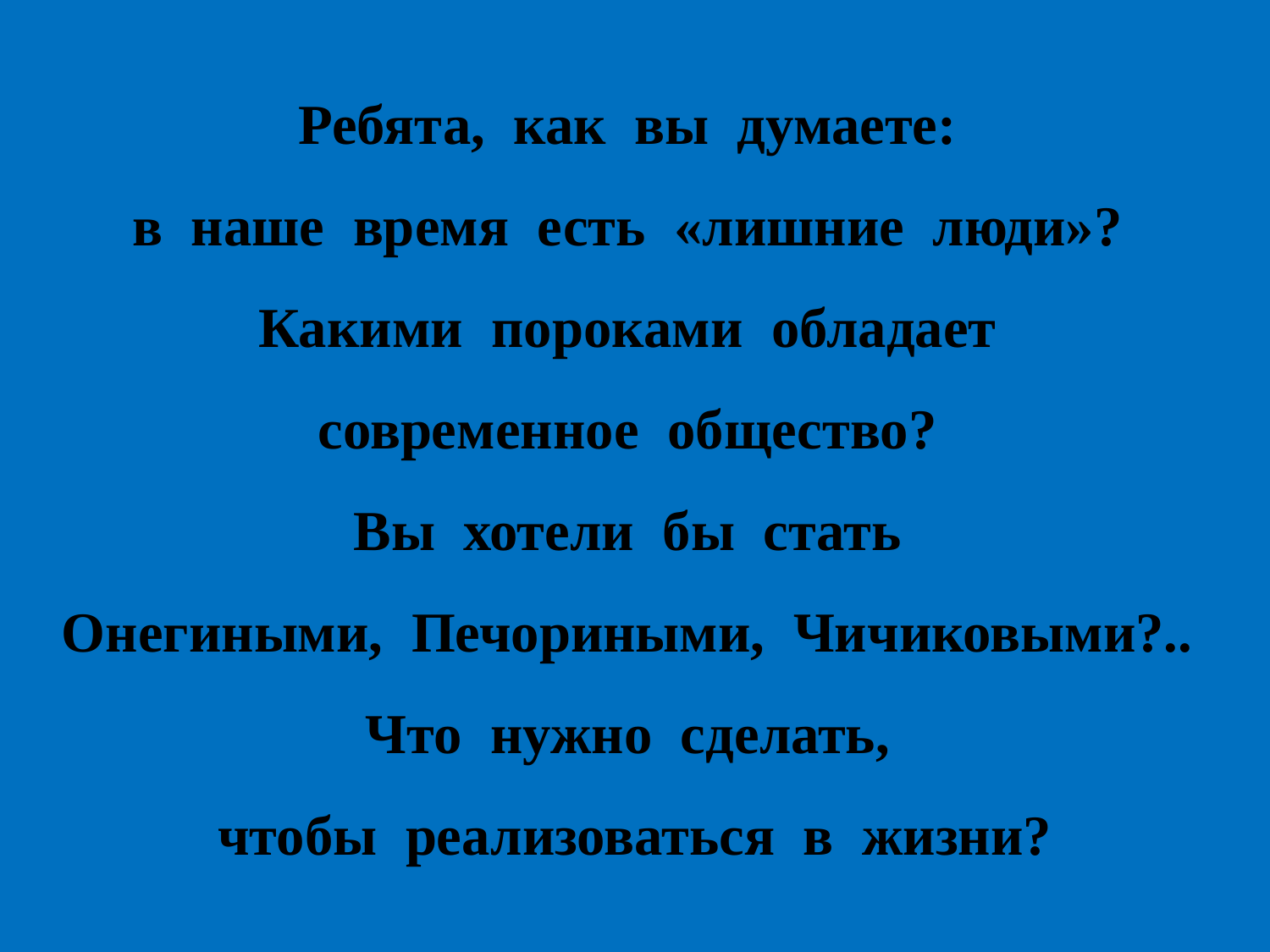

# Ребята,  как  вы  думаете: в  наше  время  есть  «лишние  люди»? Какими  пороками  обладает современное  общество? Вы  хотели  бы  стать Онегиными,  Печориными,  Чичиковыми?.. Что  нужно  сделать, чтобы  реализоваться  в  жизни?